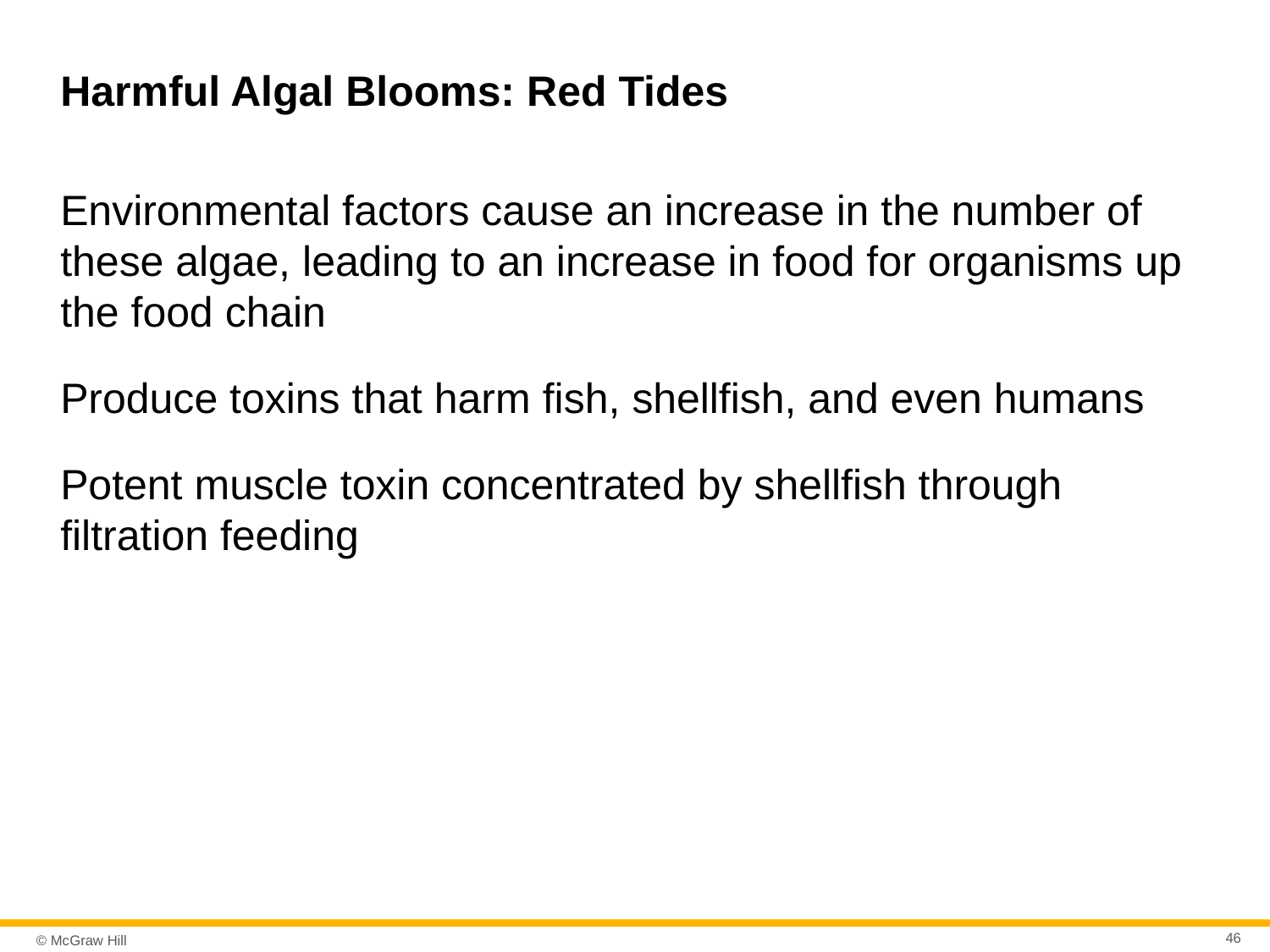

# Harmful Algal Blooms: Red Tides
Environmental factors cause an increase in the number of these algae, leading to an increase in food for organisms up the food chain
Produce toxins that harm fish, shellfish, and even humans
Potent muscle toxin concentrated by shellfish through filtration feeding